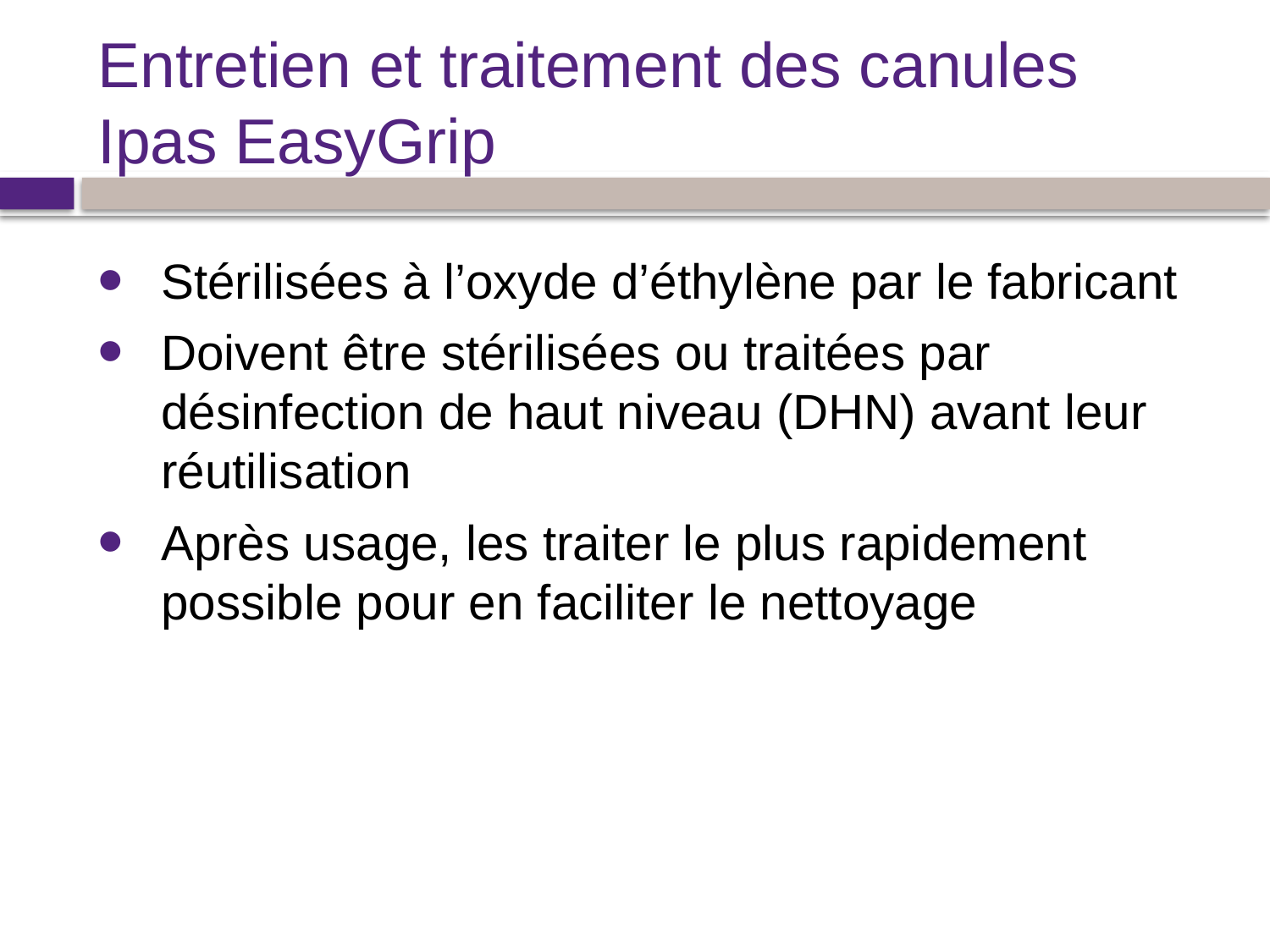

# Entretien et traitement des canules Ipas EasyGrip
Stérilisées à l’oxyde d’éthylène par le fabricant
Doivent être stérilisées ou traitées par désinfection de haut niveau (DHN) avant leur réutilisation
Après usage, les traiter le plus rapidement possible pour en faciliter le nettoyage